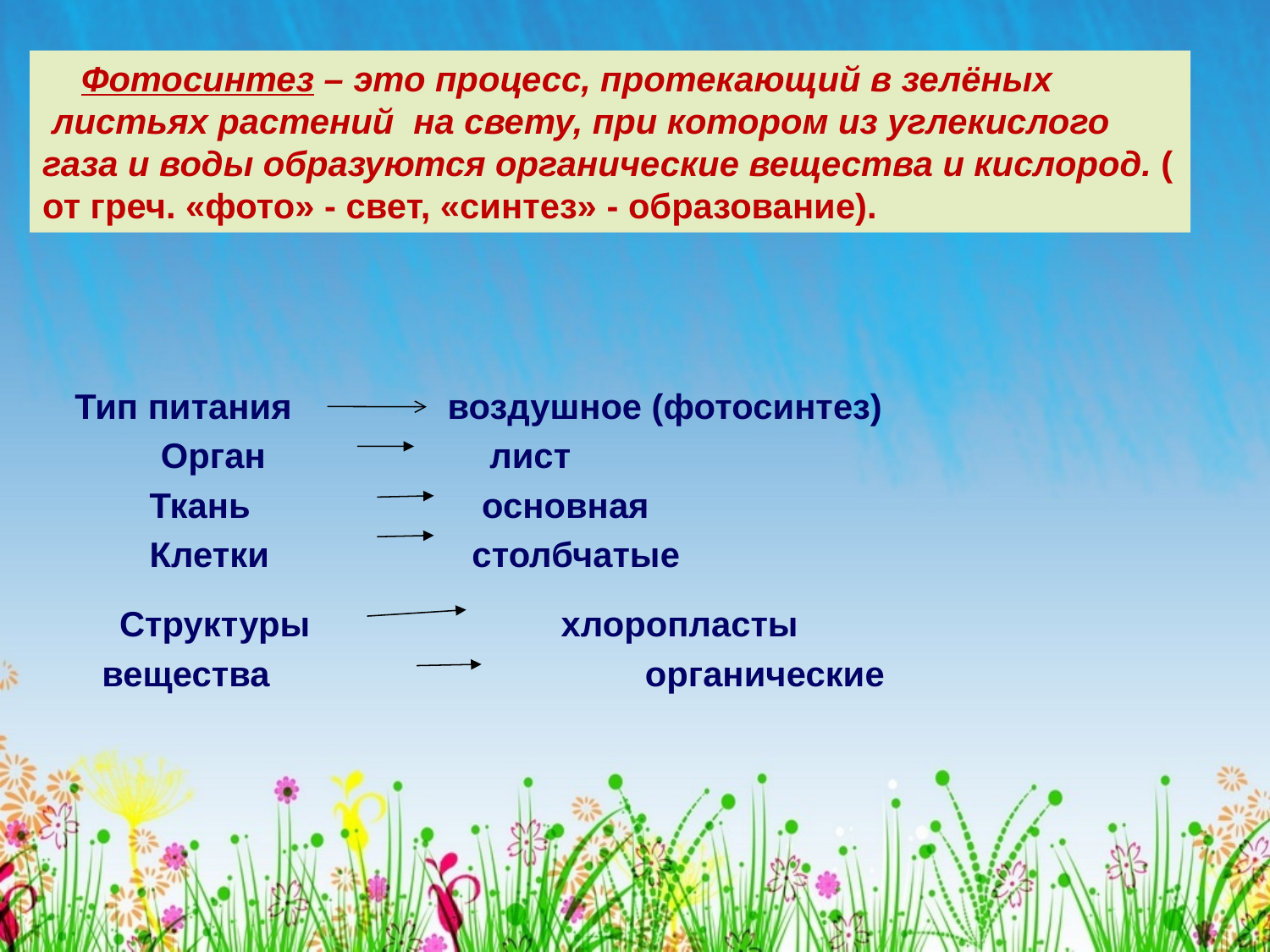

Фотосинтез – это процесс, протекающий в зелёных  листьях растений  на свету, при котором из углекислого газа и воды образуются органические вещества и кислород. ( от греч. «фото» - свет, «синтез» - образование).
Тип питания                воздушное (фотосинтез)

                         Орган                       лист

                  Ткань	                   основная

                  Клетки	                  столбчатые

                     Структуры	                   хлоропласты

                 вещества	                           органические